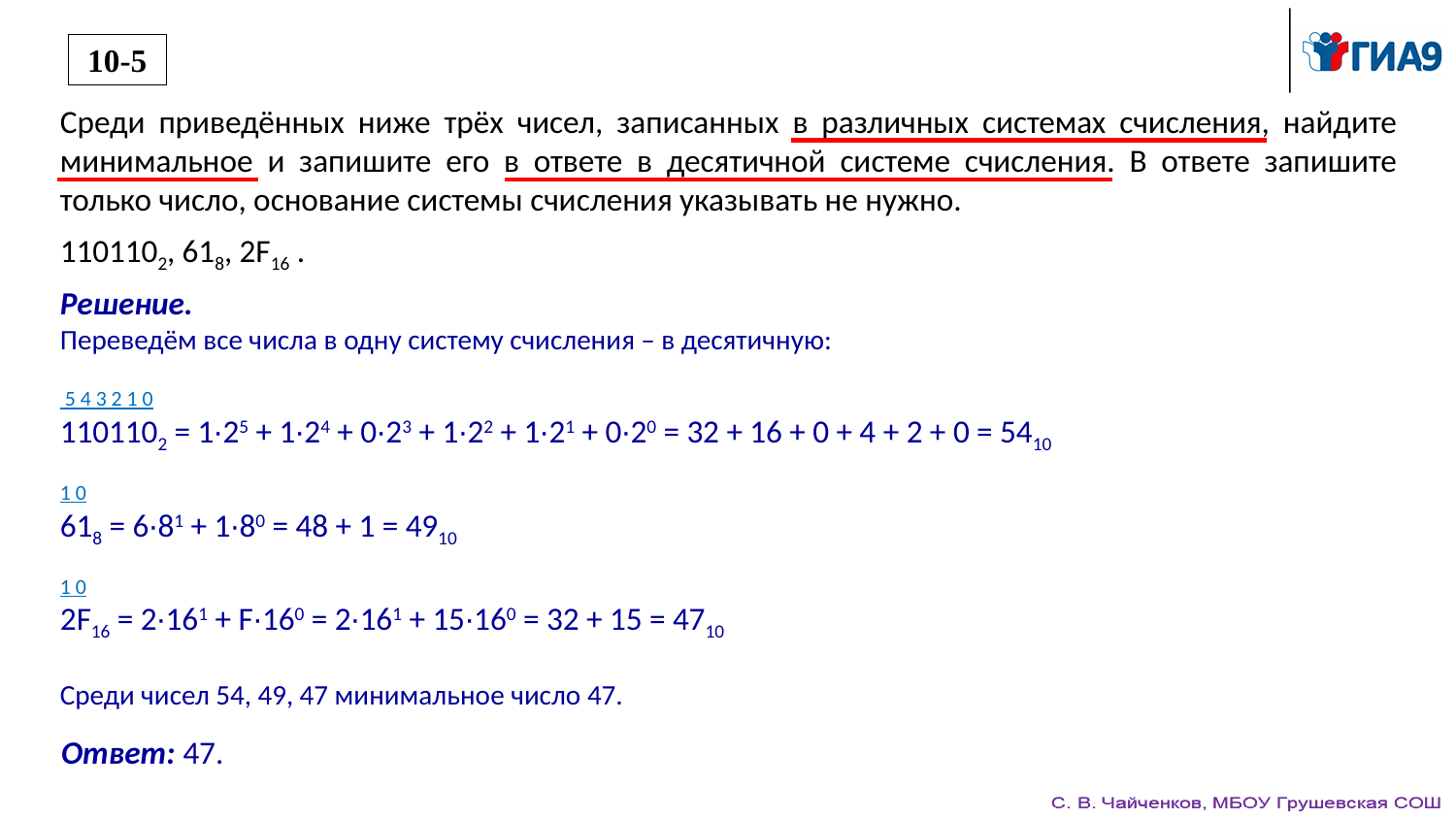

10-5
Среди приведённых ниже трёх чисел, записанных в различных системах счисления, найдите минимальное и запишите его в ответе в десятичной системе счисления. В ответе запишите только число, основание системы счисления указывать не нужно.
1101102, 618, 2F16 .
Решение.
Переведём все числа в одну систему счисления – в десятичную:
 5 4 3 2 1 0
1101102 = 1∙25 + 1∙24 + 0∙23 + 1∙22 + 1∙21 + 0∙20 = 32 + 16 + 0 + 4 + 2 + 0 = 5410
1 0
618 = 6∙81 + 1∙80 = 48 + 1 = 4910
1 0
2F16 = 2∙161 + F∙160 = 2∙161 + 15∙160 = 32 + 15 = 4710
Среди чисел 54, 49, 47 минимальное число 47.
Ответ: 47.